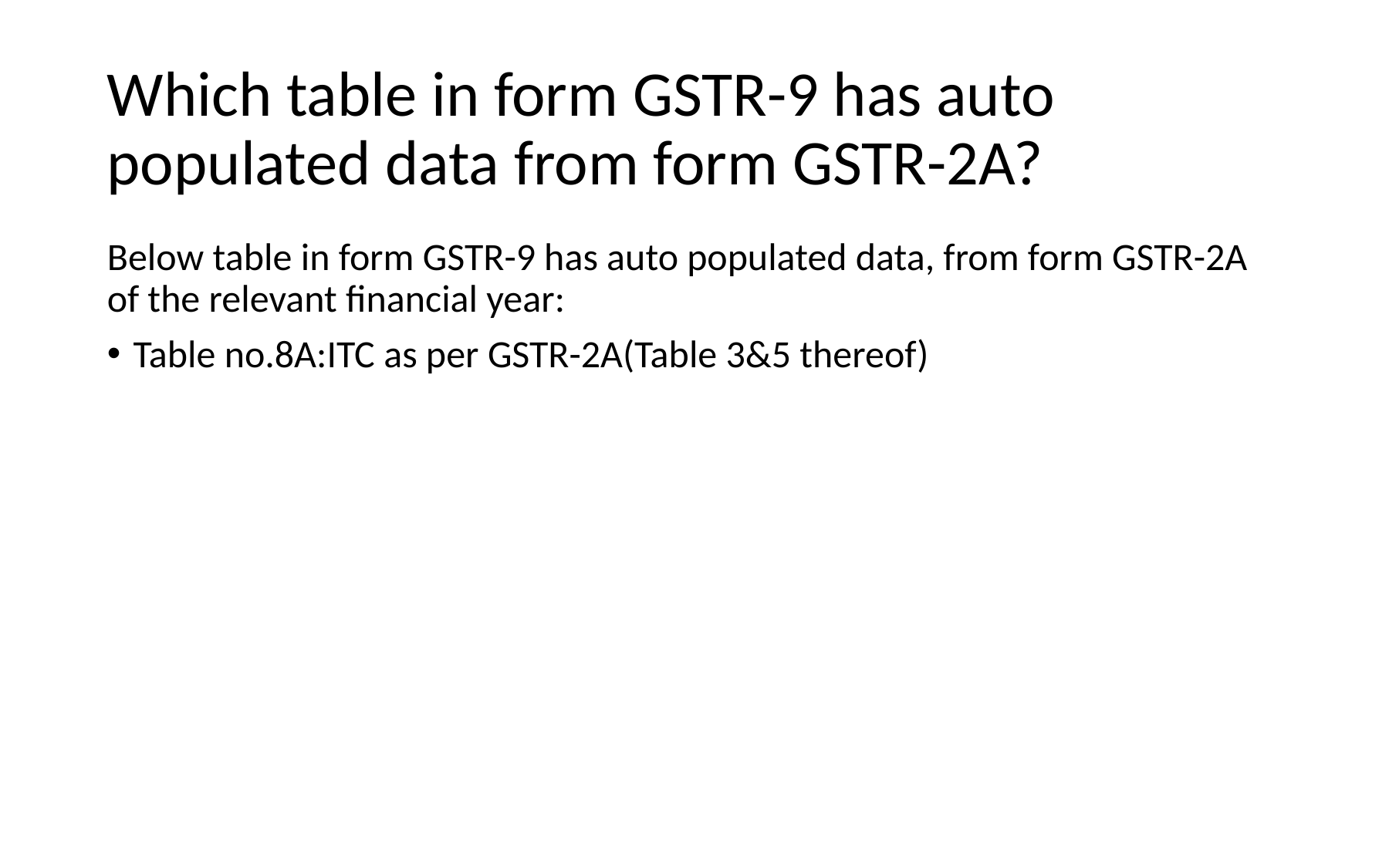

# Which table in form GSTR-9 has auto populated data from form GSTR-2A?
Below table in form GSTR-9 has auto populated data, from form GSTR-2A of the relevant financial year:
Table no.8A:ITC as per GSTR-2A(Table 3&5 thereof)